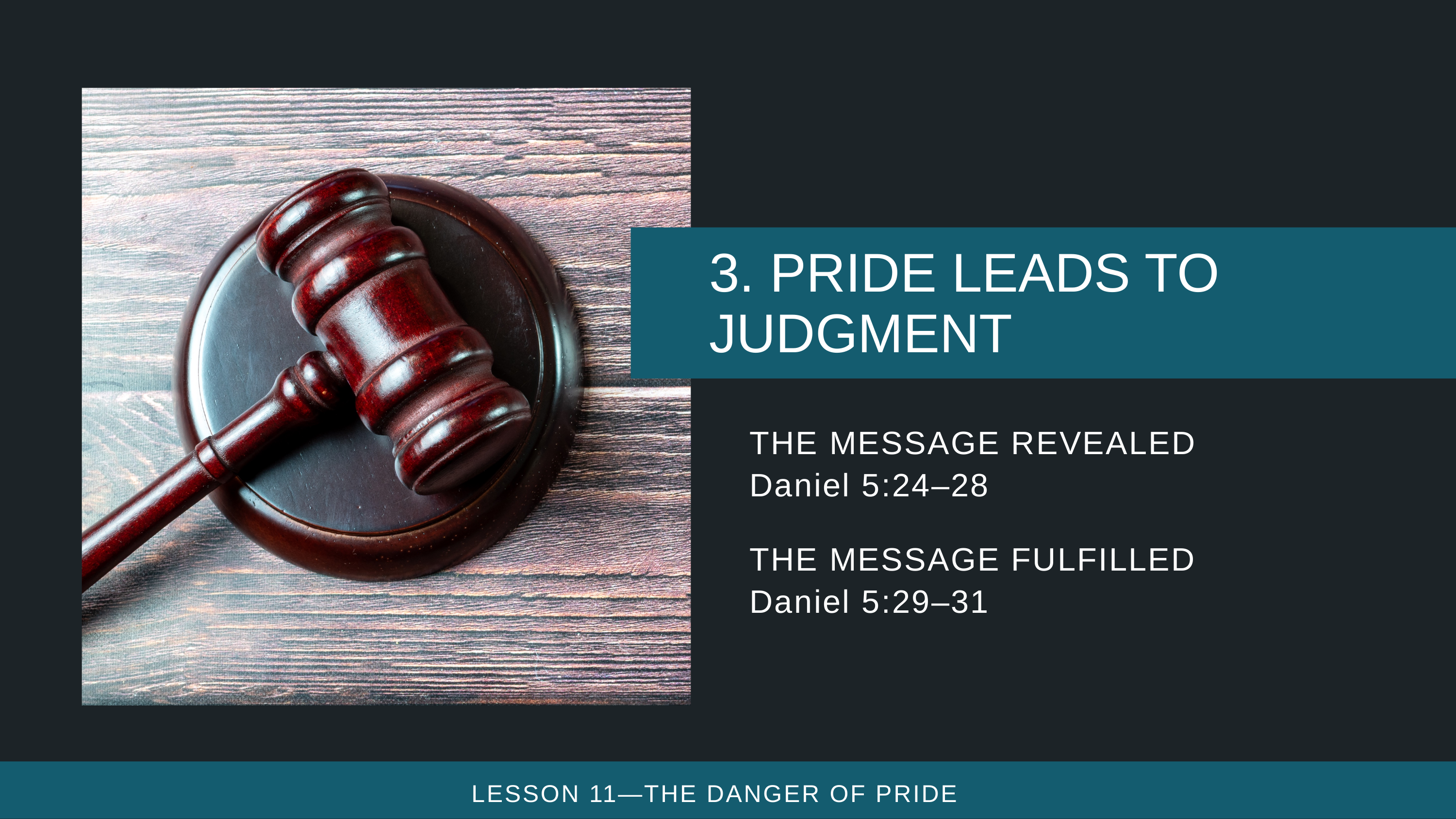

THE MESSAGE REVEALED
Daniel 5:24–28
THE MESSAGE FULFILLED
Daniel 5:29–31